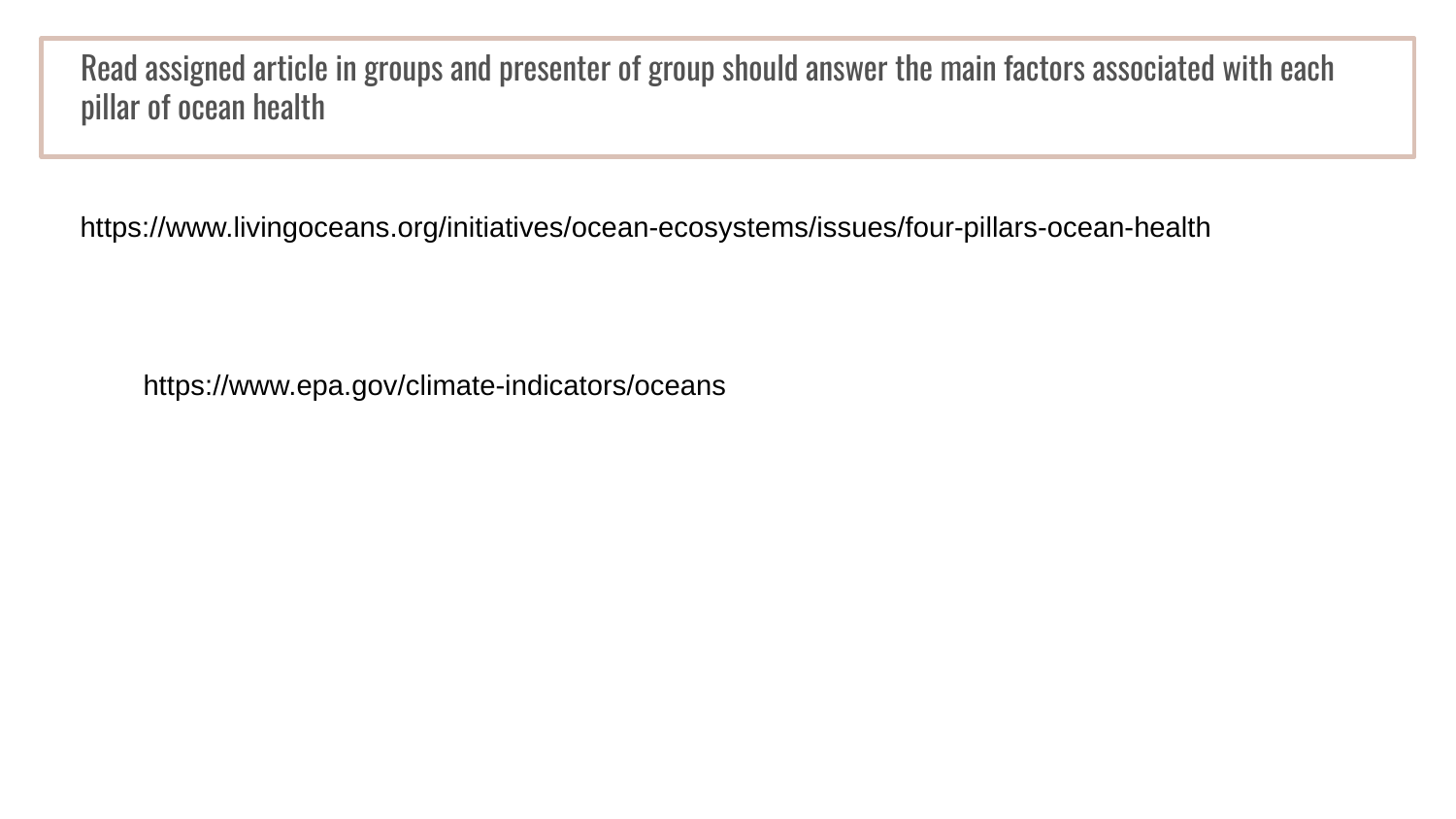

# Read assigned article in groups and presenter of group should answer the main factors associated with each pillar of ocean health
https://www.livingoceans.org/initiatives/ocean-ecosystems/issues/four-pillars-ocean-health
https://www.epa.gov/climate-indicators/oceans